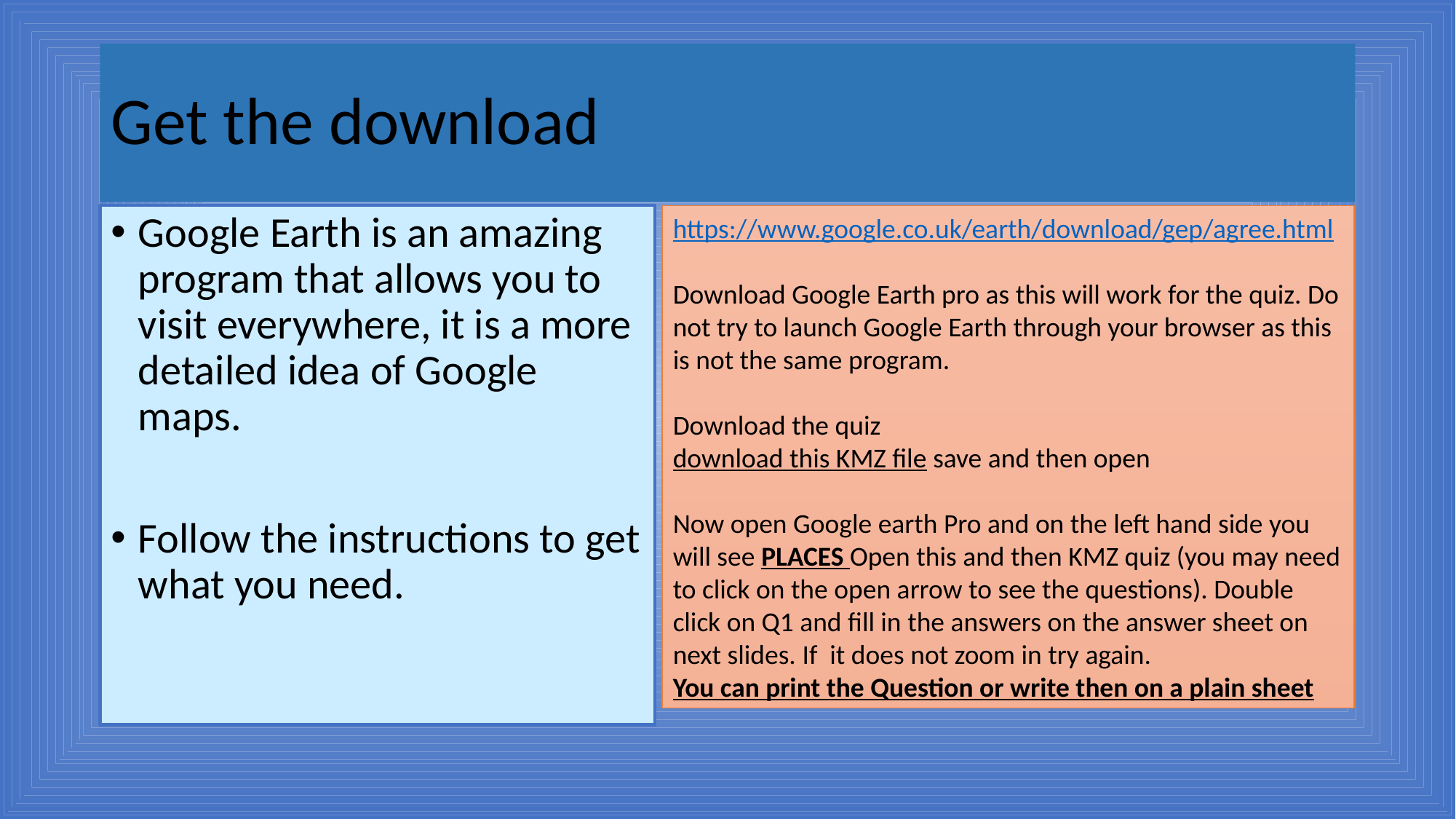

# Get the download
Google Earth is an amazing program that allows you to visit everywhere, it is a more detailed idea of Google maps.

Follow the instructions to get what you need.
https://www.google.co.uk/earth/download/gep/agree.html

Download Google Earth pro as this will work for the quiz. Do not try to launch Google Earth through your browser as this is not the same program.

Download the quiz
download this KMZ file save and then open

Now open Google earth Pro and on the left hand side you will see PLACES Open this and then KMZ quiz (you may need to click on the open arrow to see the questions). Double click on Q1 and fill in the answers on the answer sheet on next slides. If  it does not zoom in try again.
You can print the Question or write then on a plain sheet